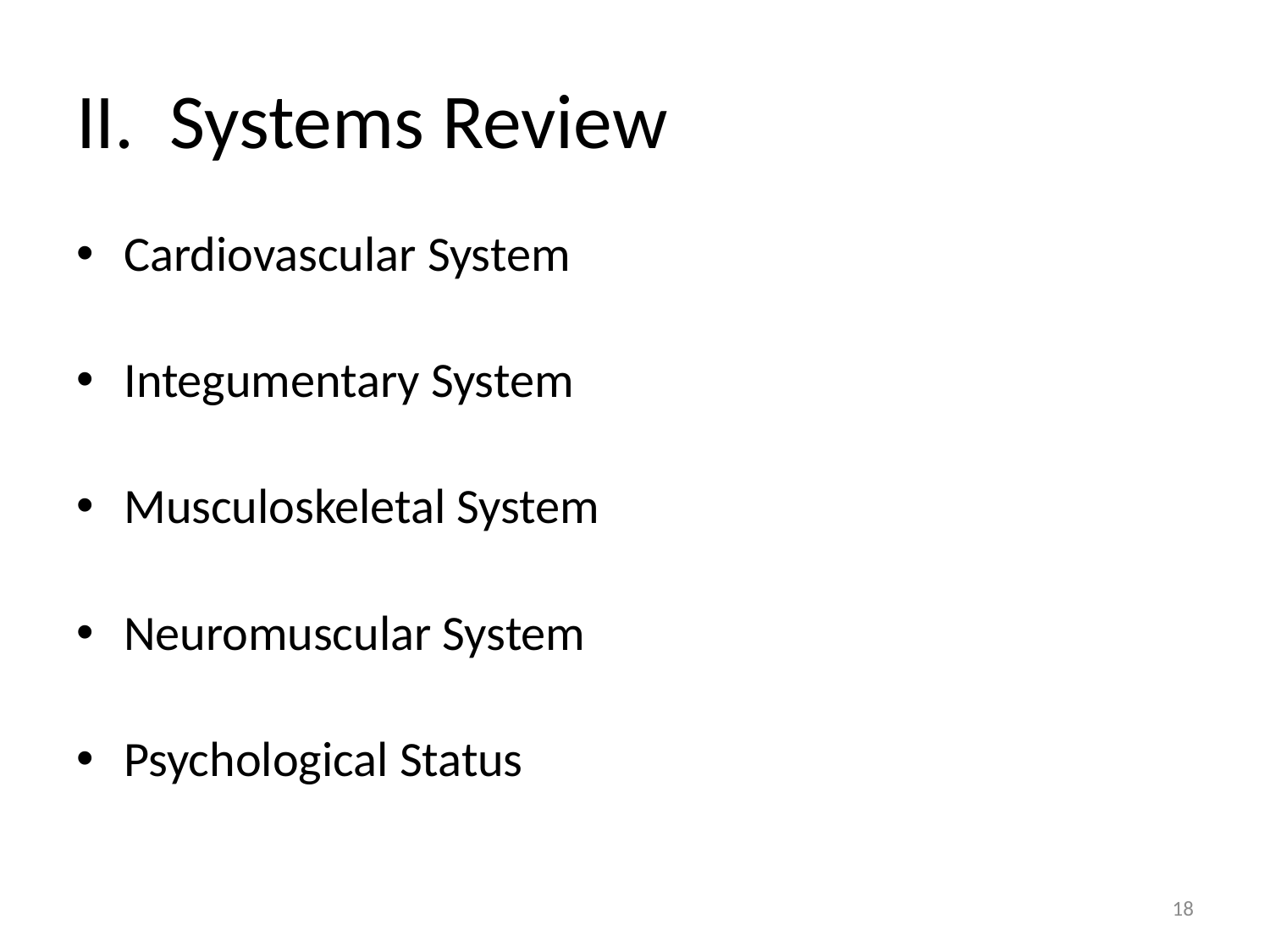

# II.  Systems Review
Cardiovascular System

Integumentary System

Musculoskeletal System

Neuromuscular System

Psychological Status
18